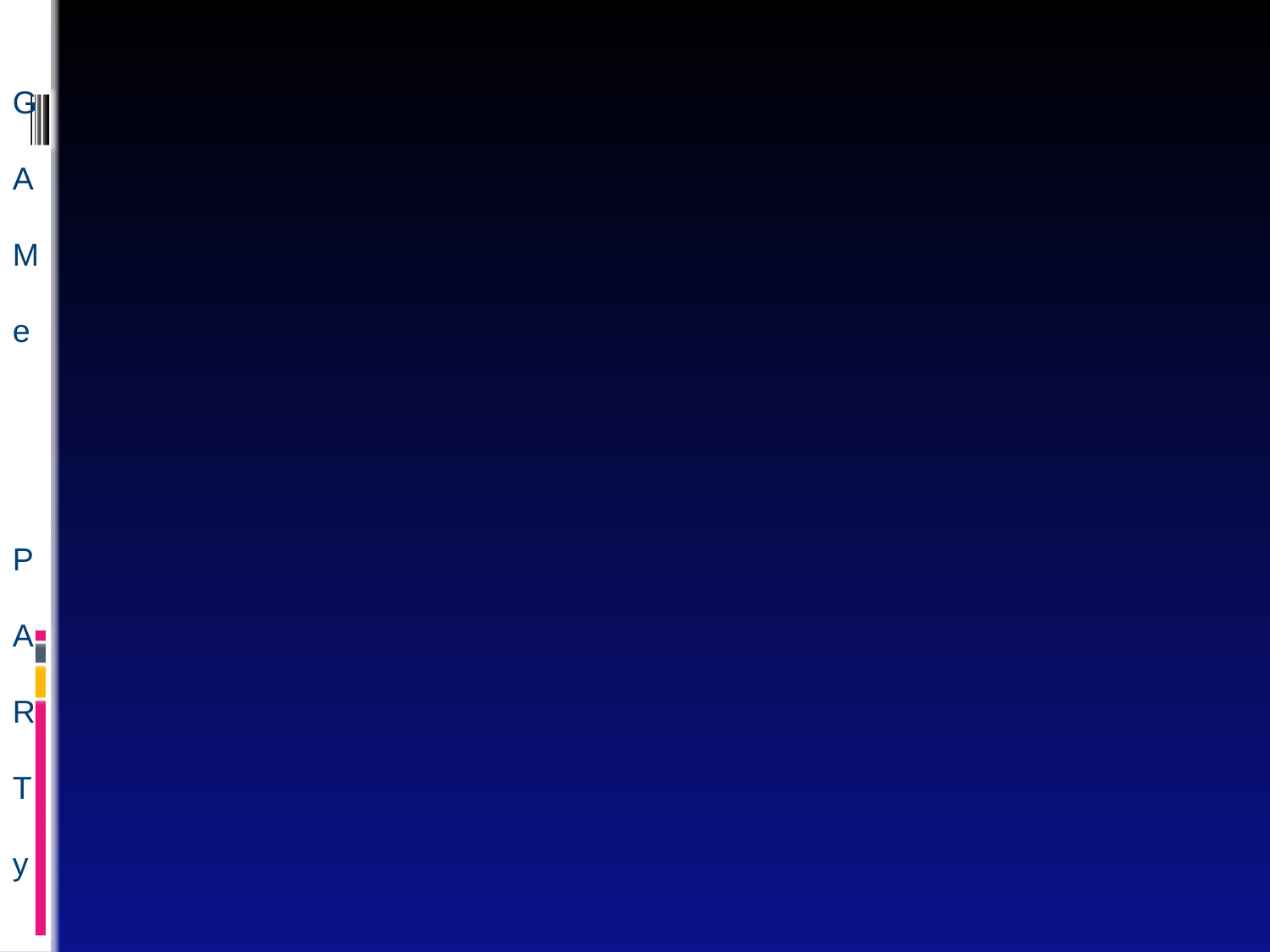

G

A

M

e

P

A

R

T

y

#